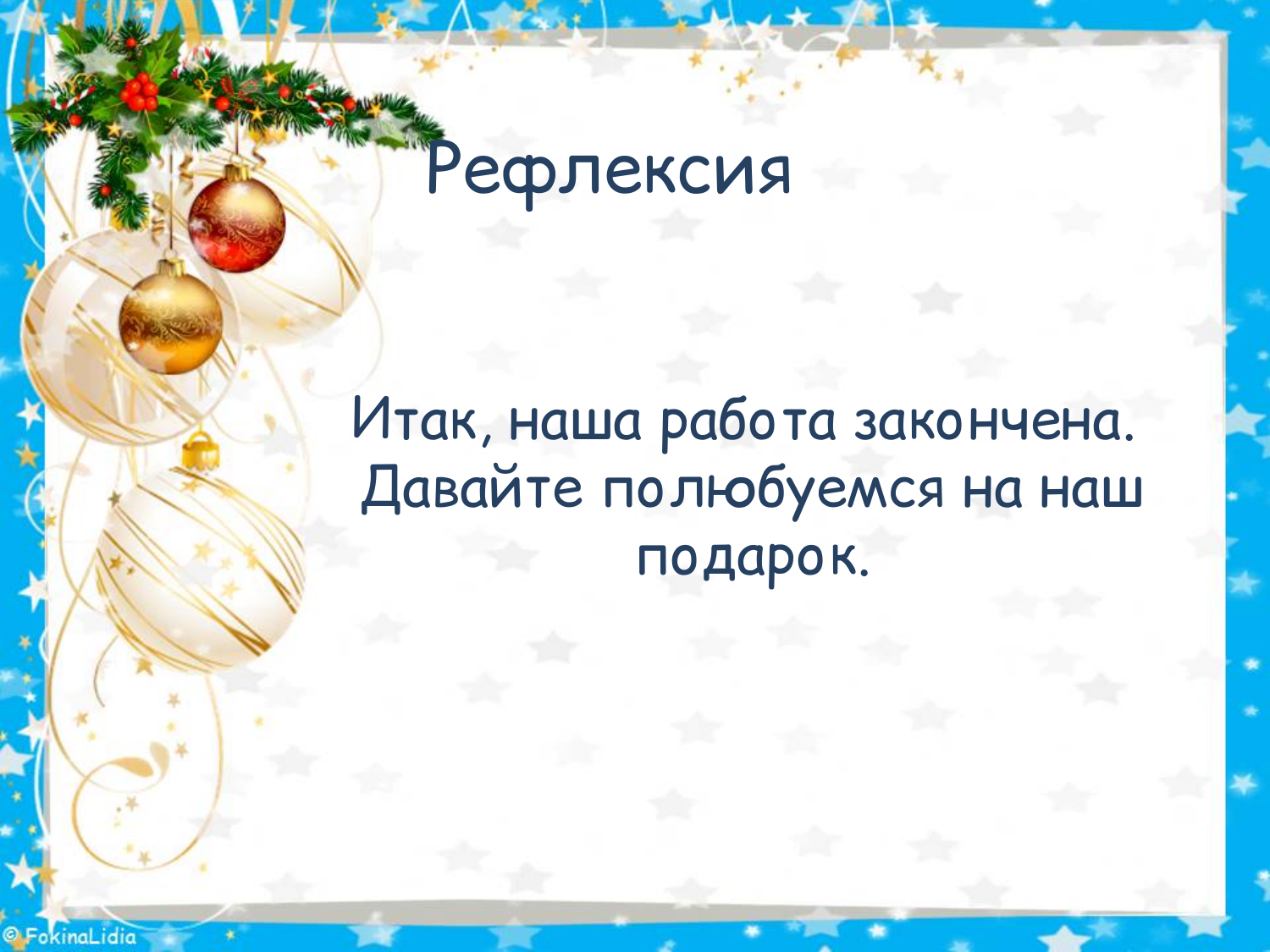

Рефлексия
Итак, наша работа закончена.
Давайте полюбуемся на наш подарок.